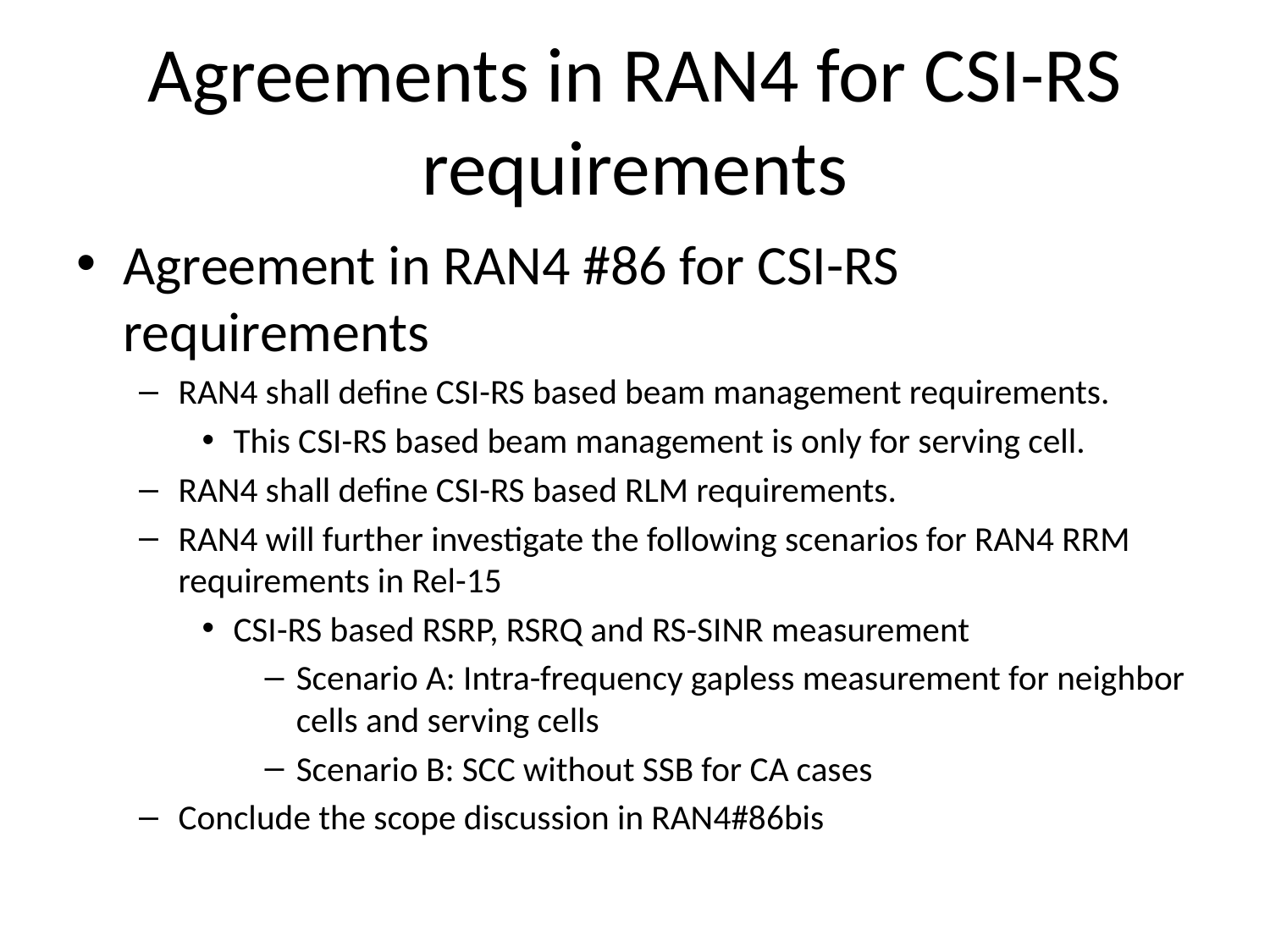

# Agreements in RAN4 for CSI-RS requirements
Agreement in RAN4 #86 for CSI-RS requirements
RAN4 shall define CSI-RS based beam management requirements.
This CSI-RS based beam management is only for serving cell.
RAN4 shall define CSI-RS based RLM requirements.
RAN4 will further investigate the following scenarios for RAN4 RRM requirements in Rel-15
CSI-RS based RSRP, RSRQ and RS-SINR measurement
Scenario A: Intra-frequency gapless measurement for neighbor cells and serving cells
Scenario B: SCC without SSB for CA cases
Conclude the scope discussion in RAN4#86bis